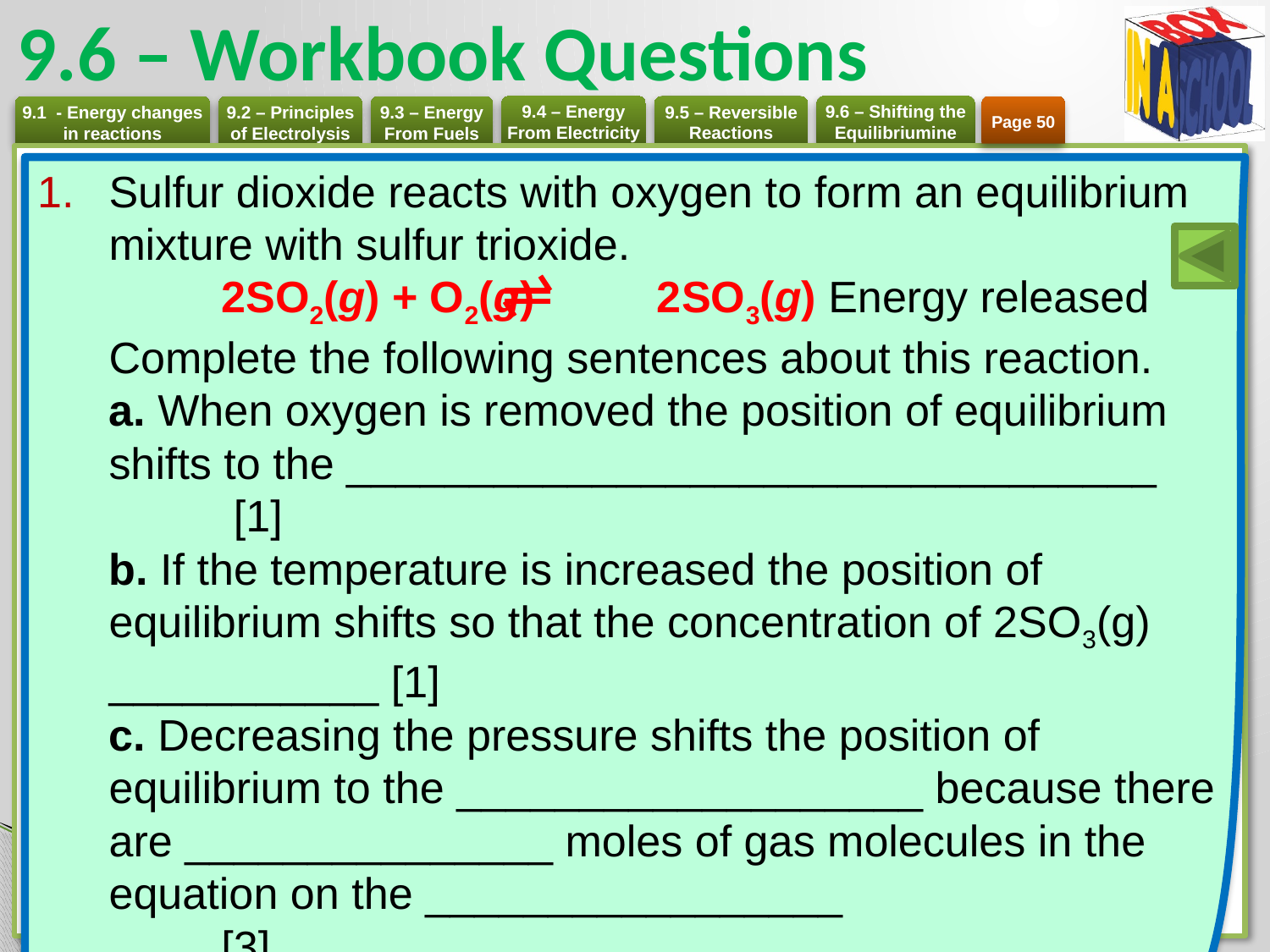

# 9.6 – Workbook Questions
Page 50
Sulfur dioxide reacts with oxygen to form an equilibrium mixture with sulfur trioxide.
	2SO2(g) + O2(g)          2SO3(g) Energy released
Complete the following sentences about this reaction.
a. When oxygen is removed the position of equilibrium shifts to the _________________________________	 [1]
b. If the temperature is increased the position of equilibrium shifts so that the concentration of 2SO3(g) ___________ [1]
c. Decreasing the pressure shifts the position of equilibrium to the ___________________ because there are _______________ moles of gas molecules in the equation on the _________________ 	[3]
d. Adding a catalyst ________________________ [1]